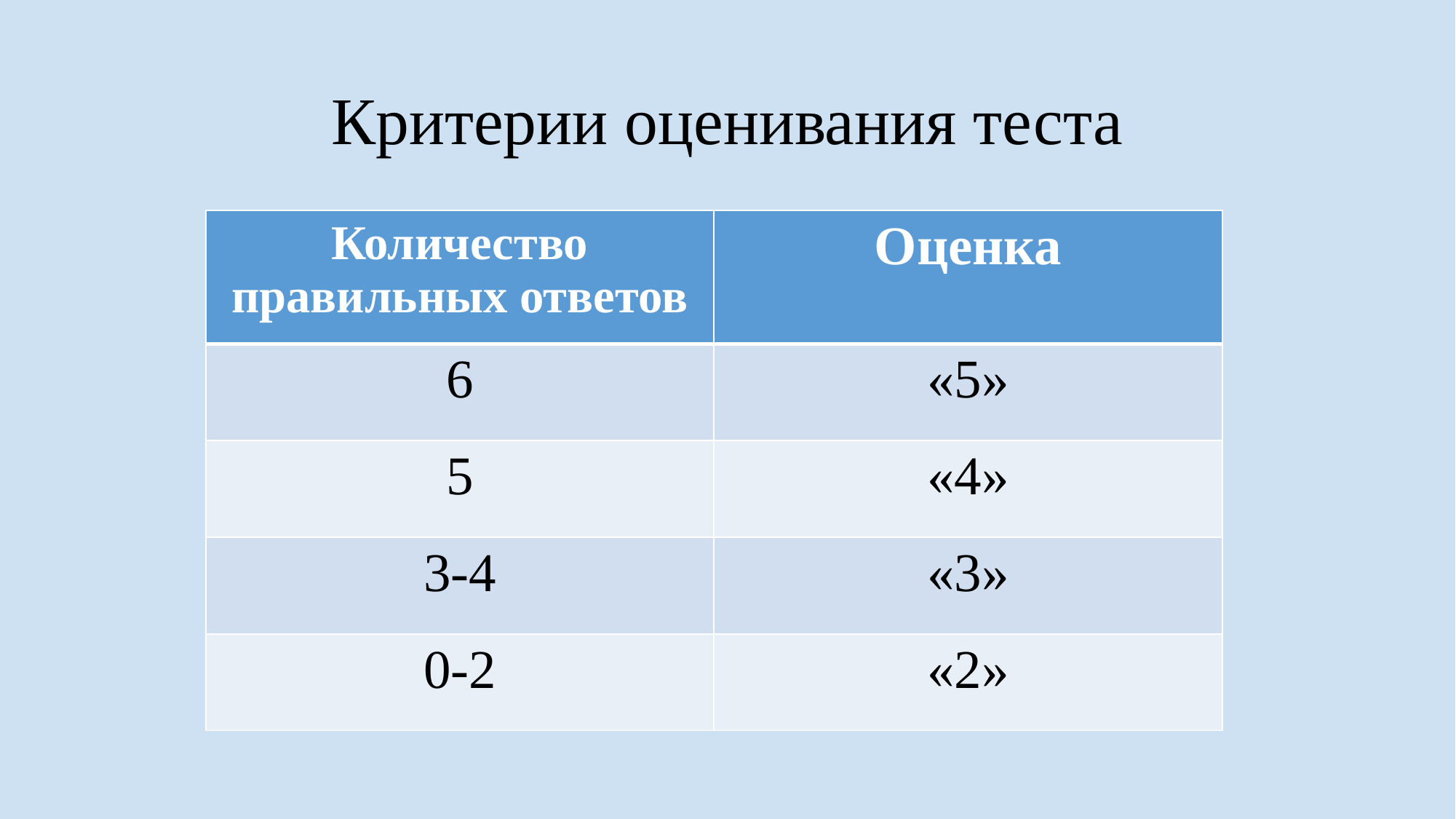

# Критерии оценивания теста
| Количество правильных ответов | Оценка |
| --- | --- |
| 6 | «5» |
| 5 | «4» |
| 3-4 | «3» |
| 0-2 | «2» |